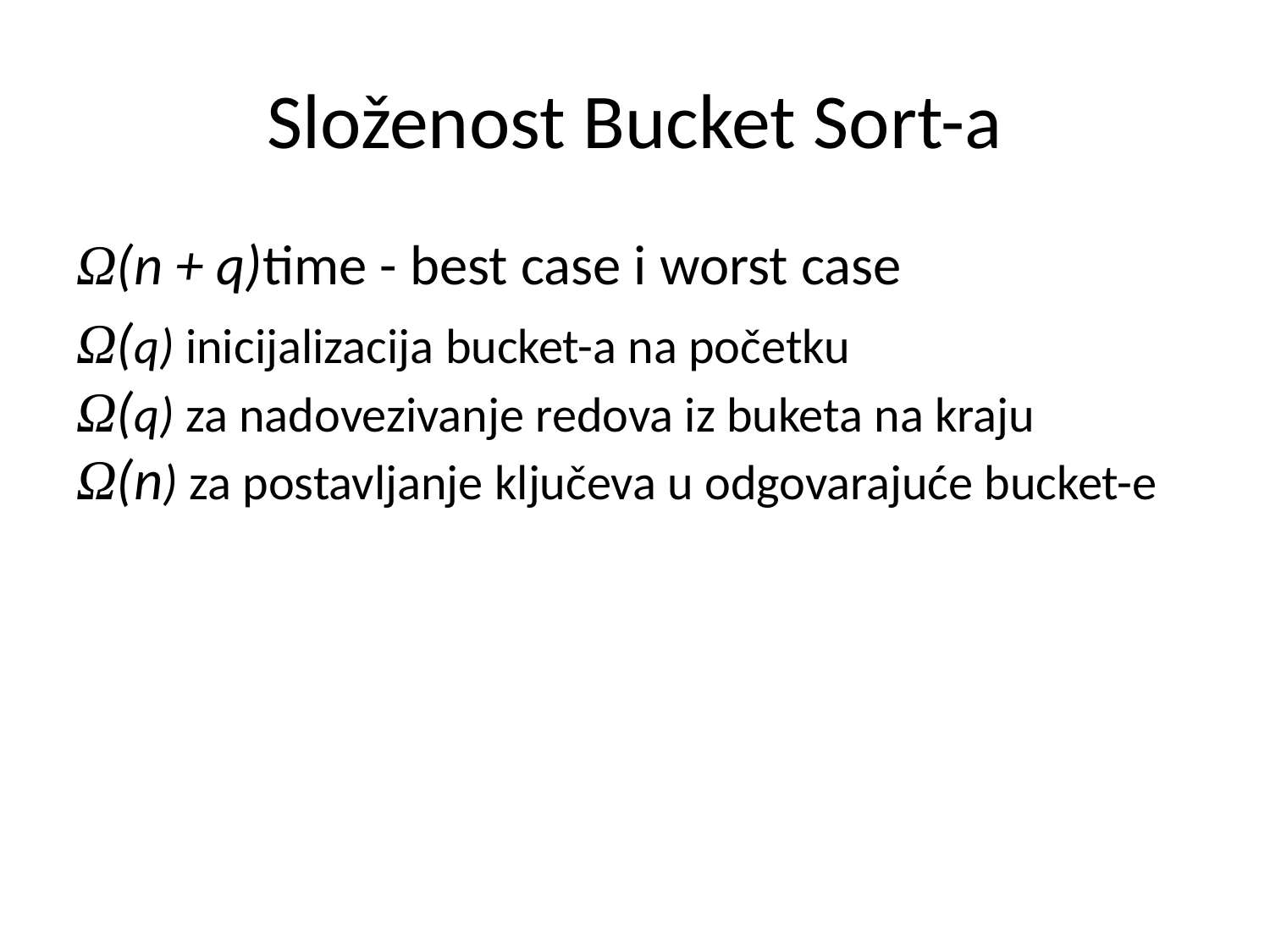

Složenost Bucket Sort-a
Ω(n + q)time - best case i worst case
Ω(q) inicijalizacija bucket-a na početku
Ω(q) za nadovezivanje redova iz buketa na kraju
Ω(n) za postavljanje ključeva u odgovarajuće bucket-e